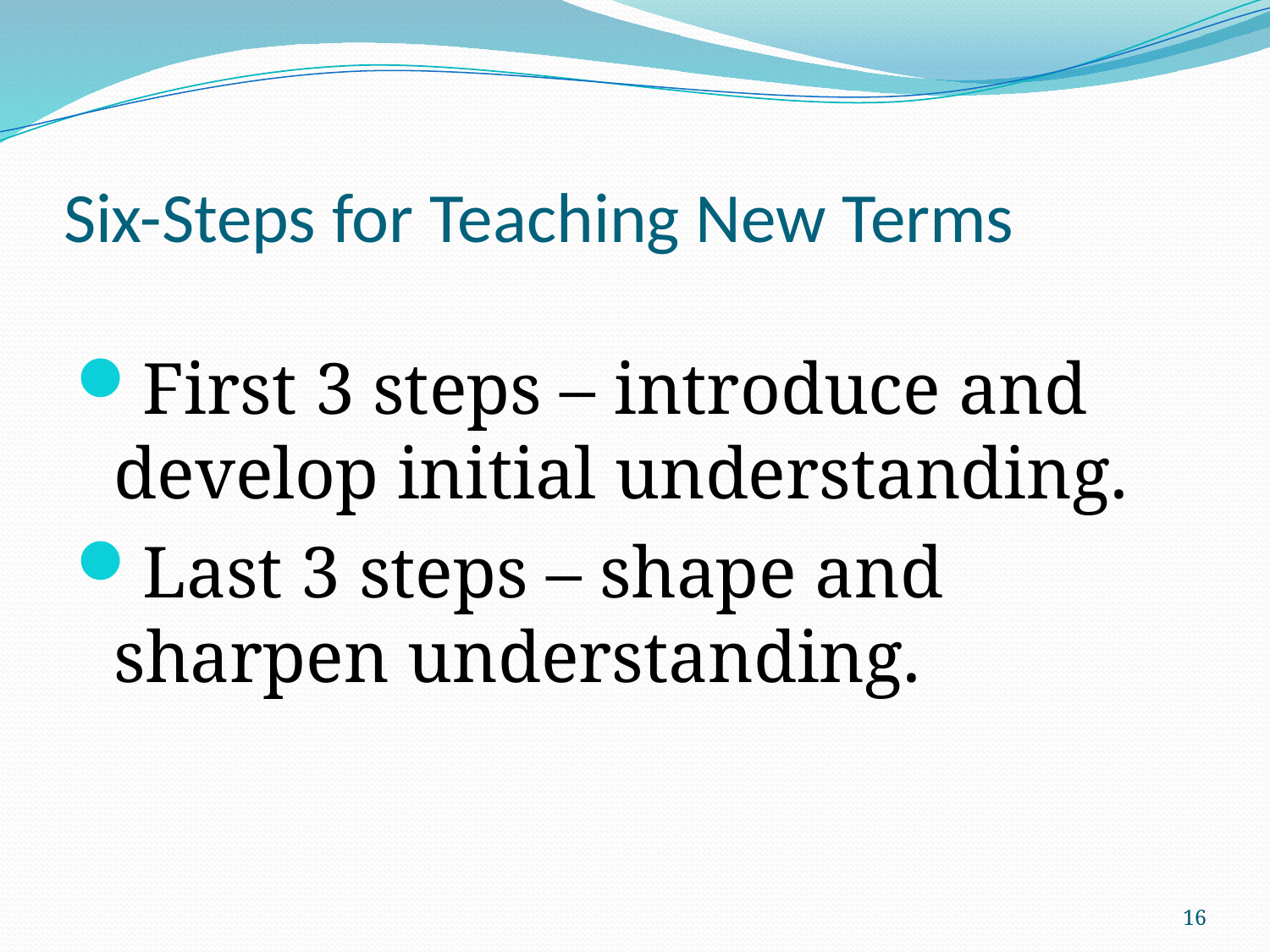

# Six-Steps for Teaching New Terms

First 3 steps – introduce and develop initial understanding.
Last 3 steps – shape and sharpen understanding.
16